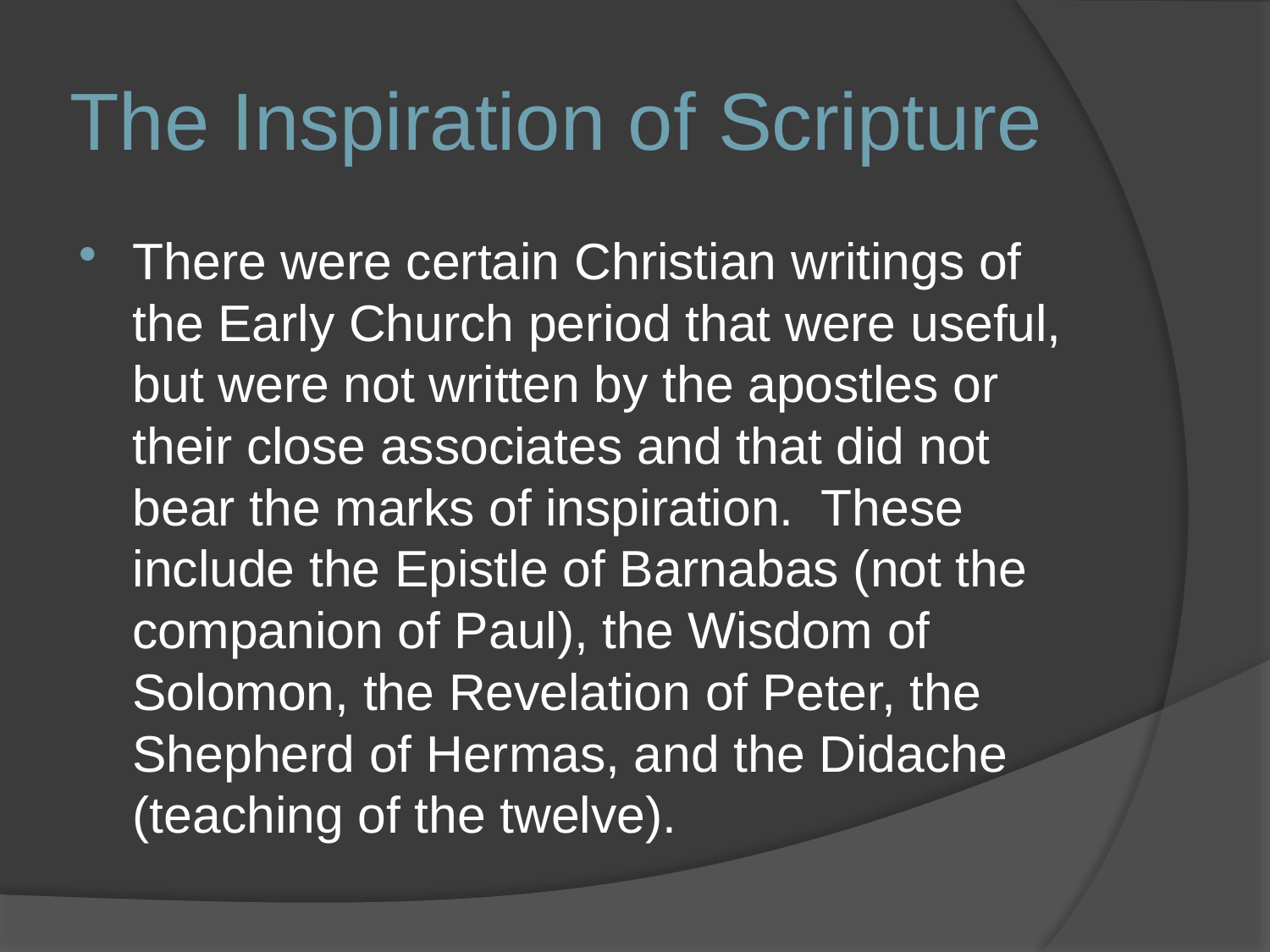

# The Inspiration of Scripture
There were certain Christian writings of the Early Church period that were useful, but were not written by the apostles or their close associates and that did not bear the marks of inspiration.  These include the Epistle of Barnabas (not the companion of Paul), the Wisdom of Solomon, the Revelation of Peter, the Shepherd of Hermas, and the Didache (teaching of the twelve).